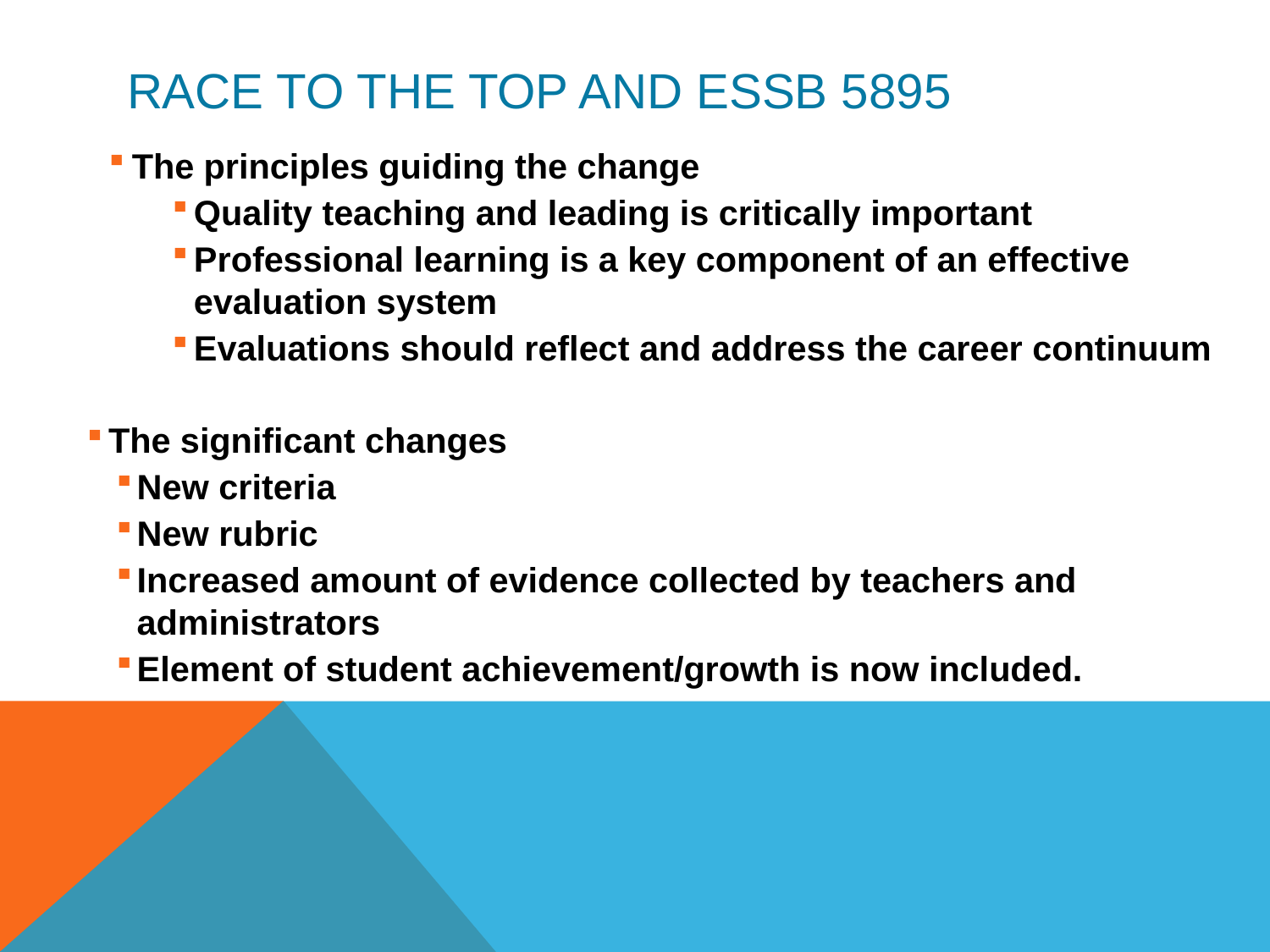

# Race to the Top and ESSB 5895
 The principles guiding the change
Quality teaching and leading is critically important
Professional learning is a key component of an effective evaluation system
Evaluations should reflect and address the career continuum

The significant changes
New criteria
New rubric
Increased amount of evidence collected by teachers and administrators
Element of student achievement/growth is now included.